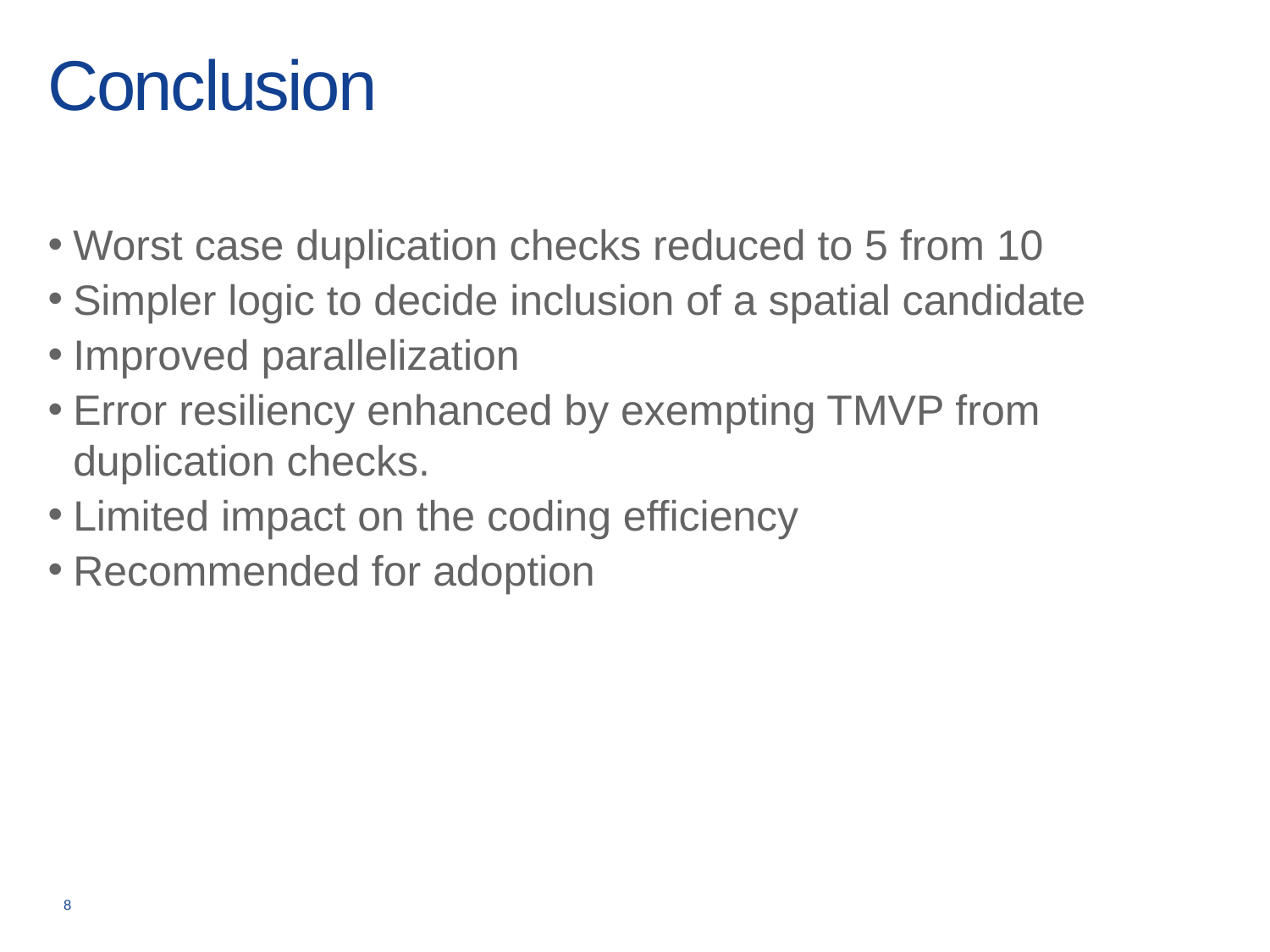

# Conclusion
Worst case duplication checks reduced to 5 from 10
Simpler logic to decide inclusion of a spatial candidate
Improved parallelization
Error resiliency enhanced by exempting TMVP from duplication checks.
Limited impact on the coding efficiency
Recommended for adoption

8